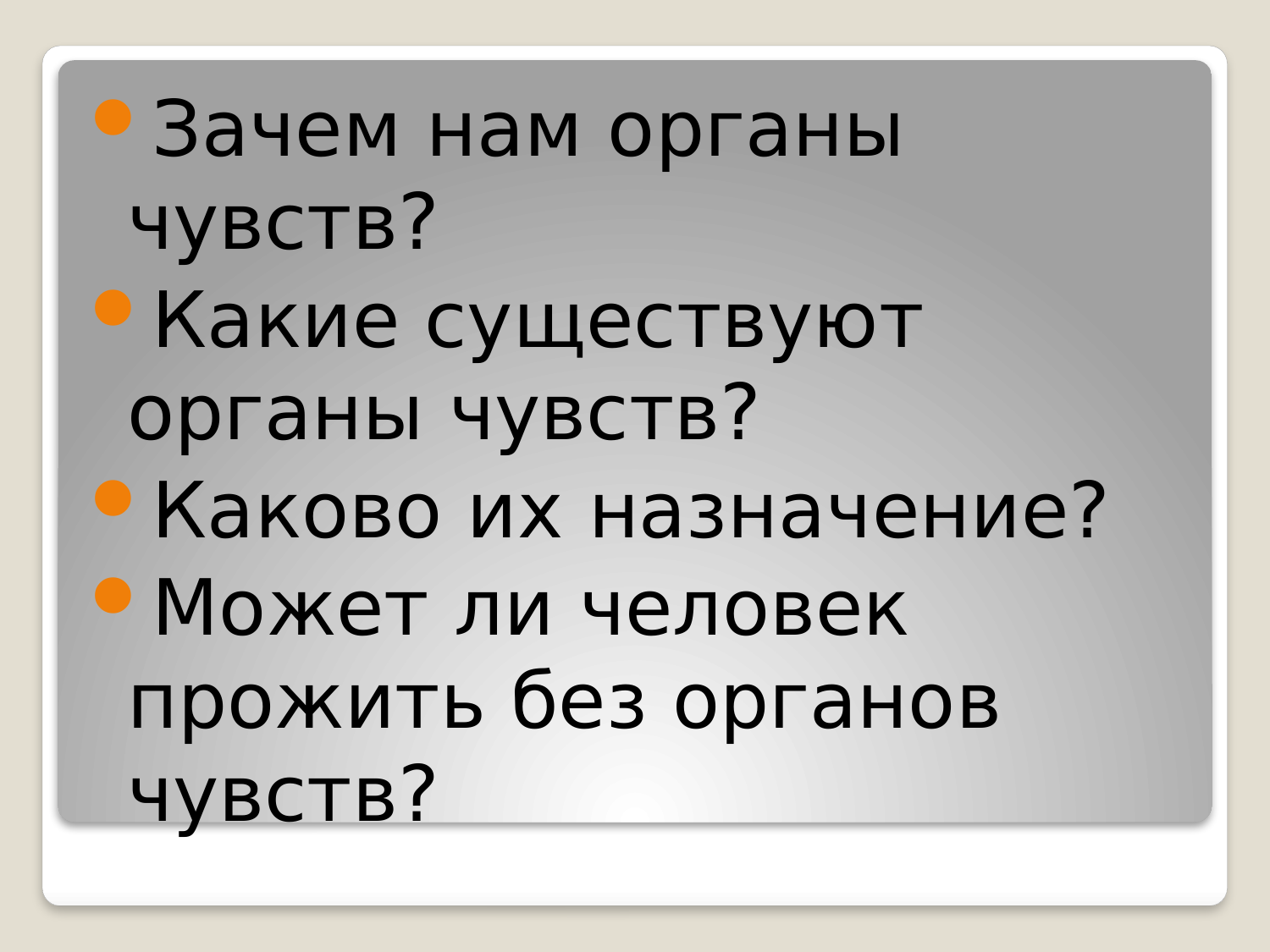

Зачем нам органы чувств?
Какие существуют органы чувств?
Каково их назначение?
Может ли человек прожить без органов чувств?